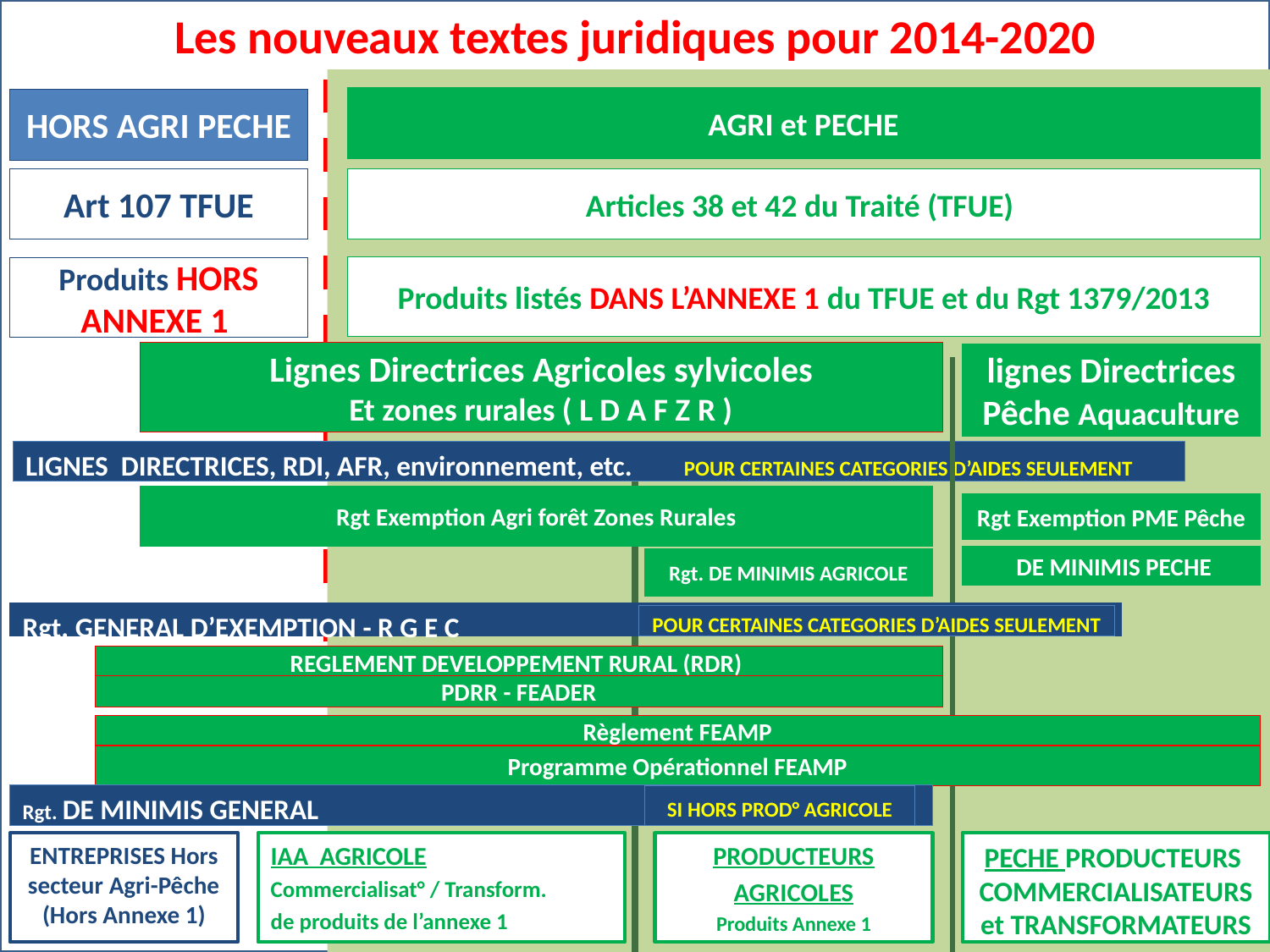

# Les nouveaux textes juridiques pour 2014-2020

AGRI et PECHE
HORS AGRI PECHE
Art 107 TFUE
Articles 38 et 42 du Traité (TFUE)
Produits listés DANS L’ANNEXE 1 du TFUE et du Rgt 1379/2013
Produits HORS ANNEXE 1
Lignes Directrices Agricoles sylvicoles
Et zones rurales ( L D A F Z R )
lignes Directrices Pêche Aquaculture
LIGNES  DIRECTRICES, RDI, AFR, environnement, etc.        POUR CERTAINES CATEGORIES D’AIDES SEULEMENT
Rgt Exemption Agri forêt Zones Rurales
Rgt Exemption PME Pêche
 DE MINIMIS PECHE
Rgt. DE MINIMIS AGRICOLE
Rgt. GENERAL D’EXEMPTION - R G E C
POUR CERTAINES CATEGORIES D’AIDES SEULEMENT
REGLEMENT DEVELOPPEMENT RURAL (RDR)
PDRR - FEADER
Règlement FEAMP
Programme Opérationnel FEAMP
Rgt. DE MINIMIS GENERAL
SI HORS PROD° AGRICOLE
ENTREPRISES Hors secteur Agri-Pêche
(Hors Annexe 1)
IAA  AGRICOLE
Commercialisat° / Transform.
de produits de l’annexe 1
PRODUCTEURS
AGRICOLES
Produits Annexe 1

PECHE PRODUCTEURS
COMMERCIALISATEURS
et TRANSFORMATEURS

JP BOVE www.fcae.eu
16